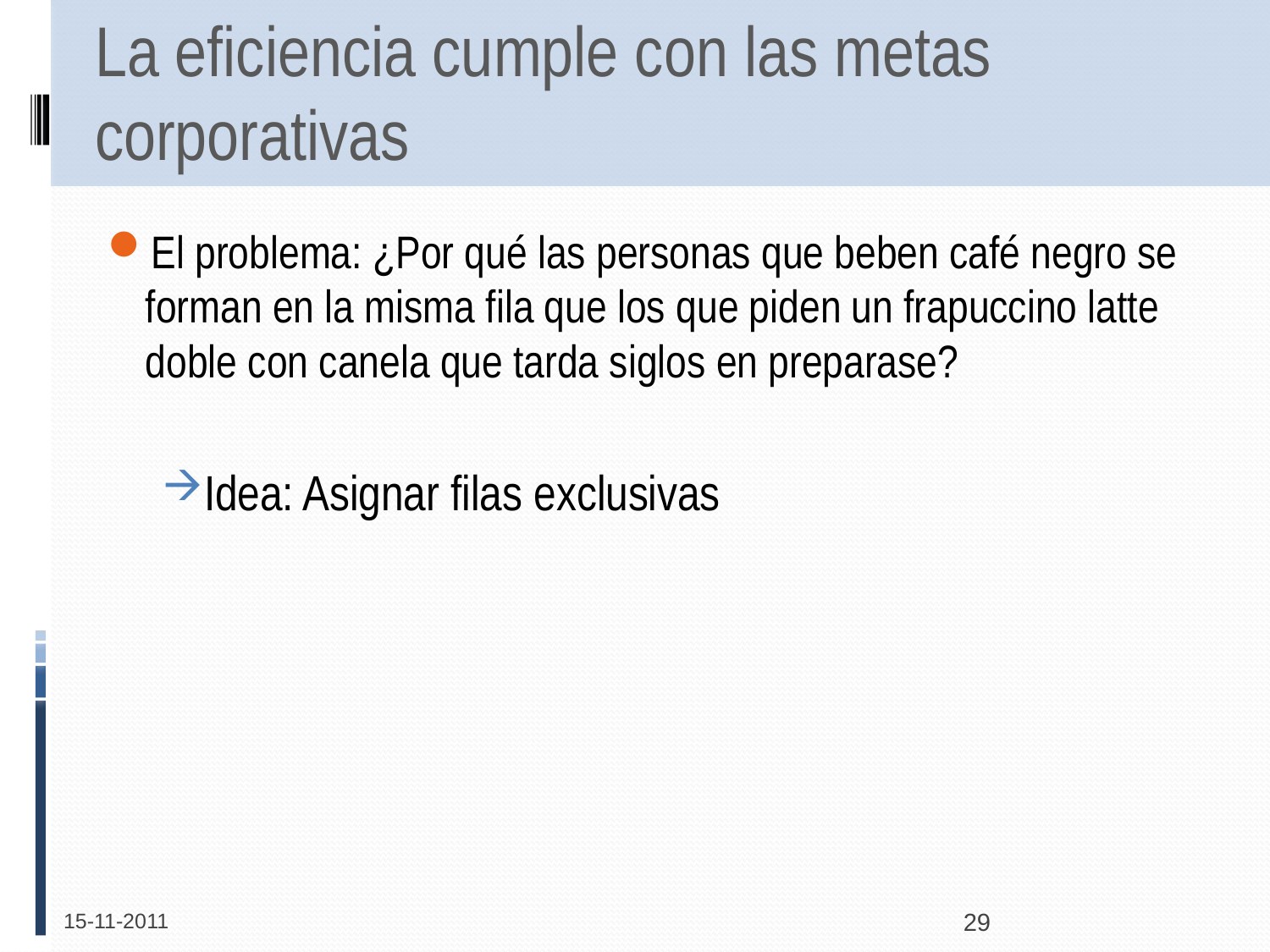

# La eficiencia cumple con las metas corporativas
El problema: ¿Por qué las personas que beben café negro se forman en la misma fila que los que piden un frapuccino latte doble con canela que tarda siglos en preparase?

Idea: Asignar filas exclusivas

15-11-2011
29